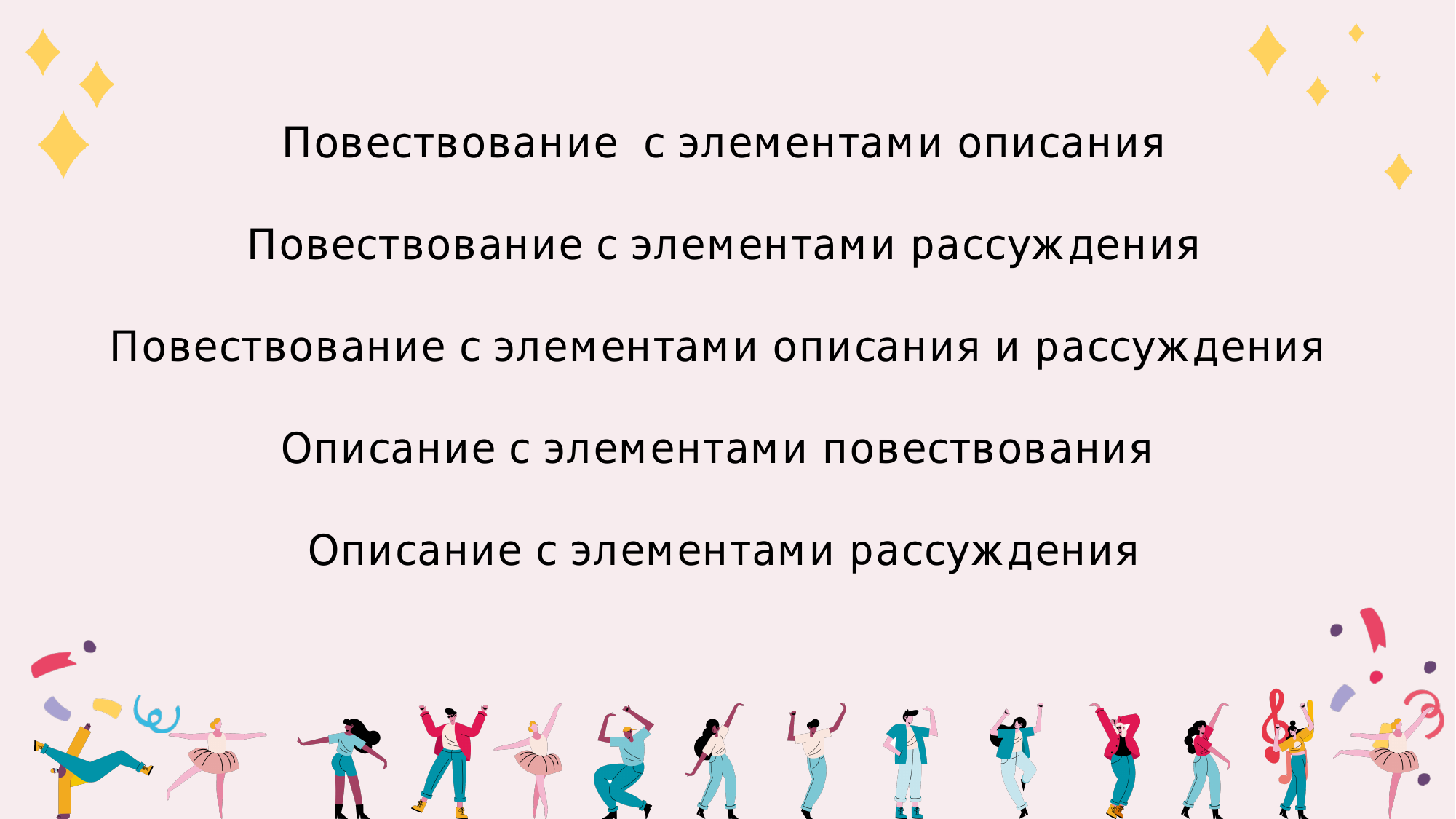

Повествование  с элементами описания

Повествование с элементами рассуждения

Повествование с элементами описания и рассуждения

Описание с элементами повествования

Описание с элементами рассуждения